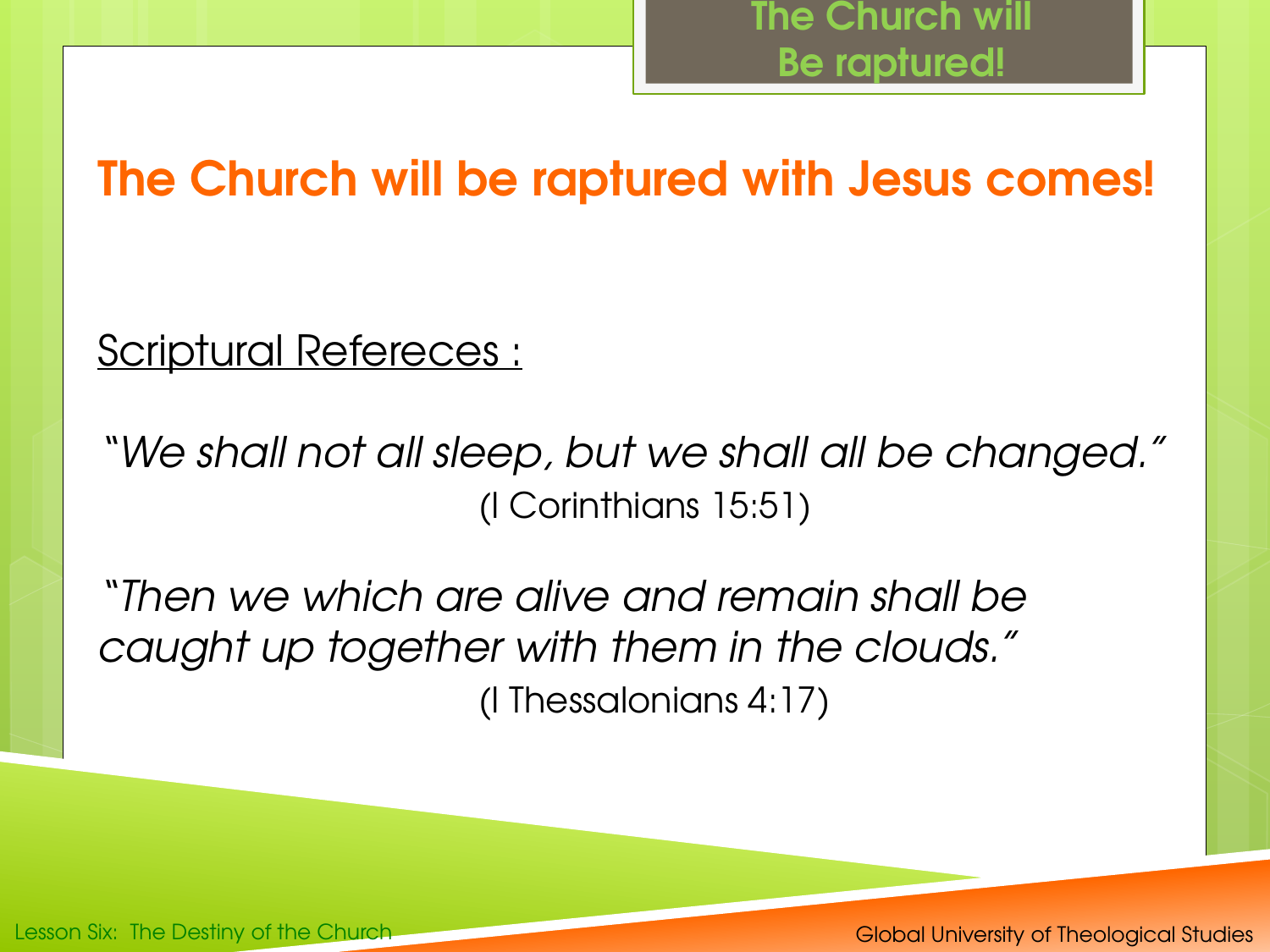

The Church will
Be raptured!
The Church will be raptured with Jesus comes!

Scriptural Refereces :

“We shall not all sleep, but we shall all be changed.”
			(I Corinthians 15:51)

“Then we which are alive and remain shall be caught up together with them in the clouds.”
			(I Thessalonians 4:17)

 Global University of Theological Studies
Lesson Six:  The Destiny of the Church